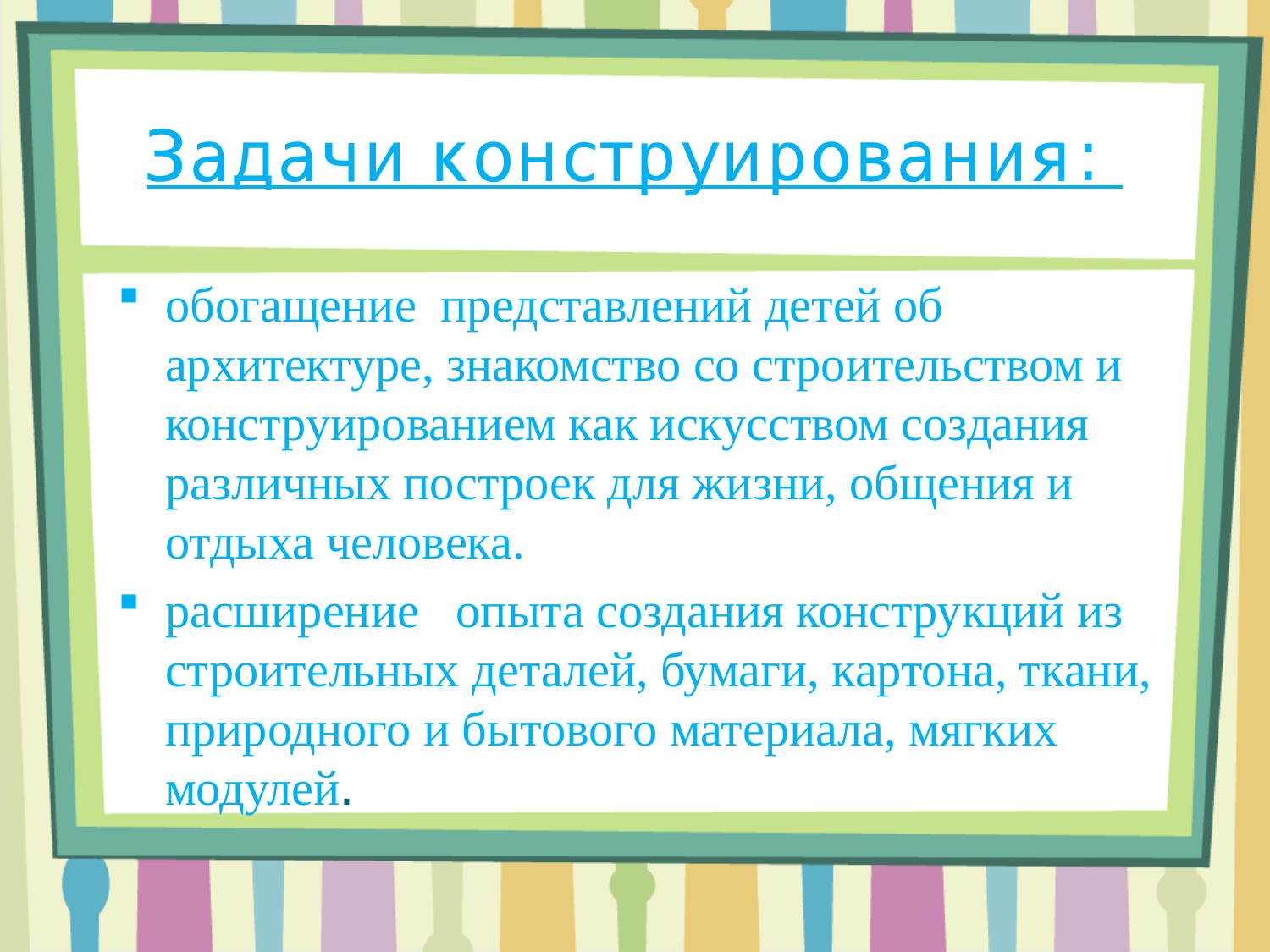

# Задачи конструирования:
обогащение  представлений детей об архитектуре, знакомство со строительством и конструированием как искусством создания различных построек для жизни, общения и отдыха человека.
расширение   опыта создания конструкций из строительных деталей, бумаги, картона, ткани, природного и бытового материала, мягких модулей.